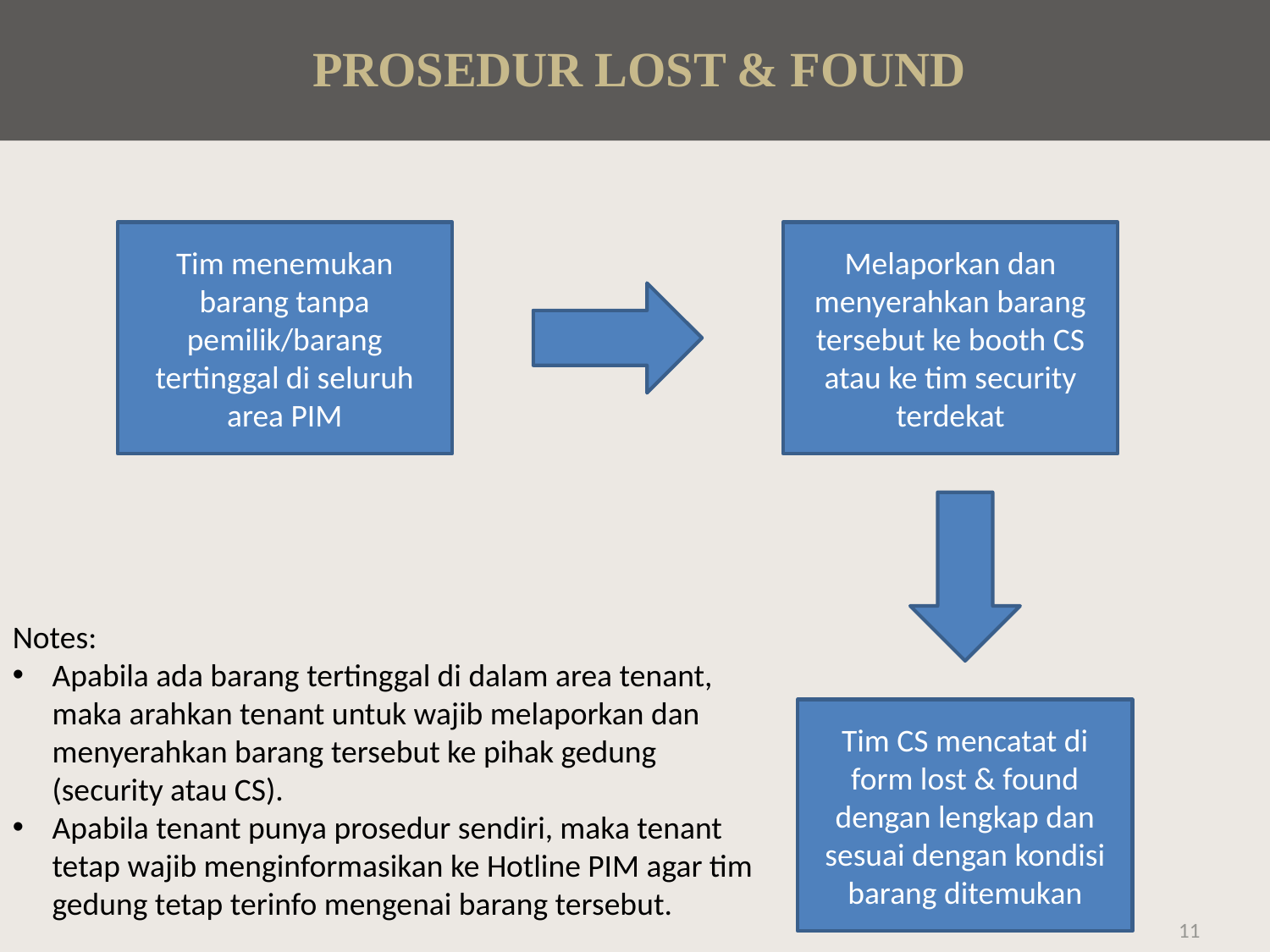

PROSEDUR LOST & FOUND
Tim menemukan barang tanpa pemilik/barang tertinggal di seluruh area PIM
Melaporkan dan menyerahkan barang tersebut ke booth CS atau ke tim security terdekat

Notes:
Apabila ada barang tertinggal di dalam area tenant, maka arahkan tenant untuk wajib melaporkan dan menyerahkan barang tersebut ke pihak gedung (security atau CS).
Apabila tenant punya prosedur sendiri, maka tenant tetap wajib menginformasikan ke Hotline PIM agar tim gedung tetap terinfo mengenai barang tersebut.
Tim CS mencatat di form lost & found dengan lengkap dan sesuai dengan kondisi barang ditemukan
11